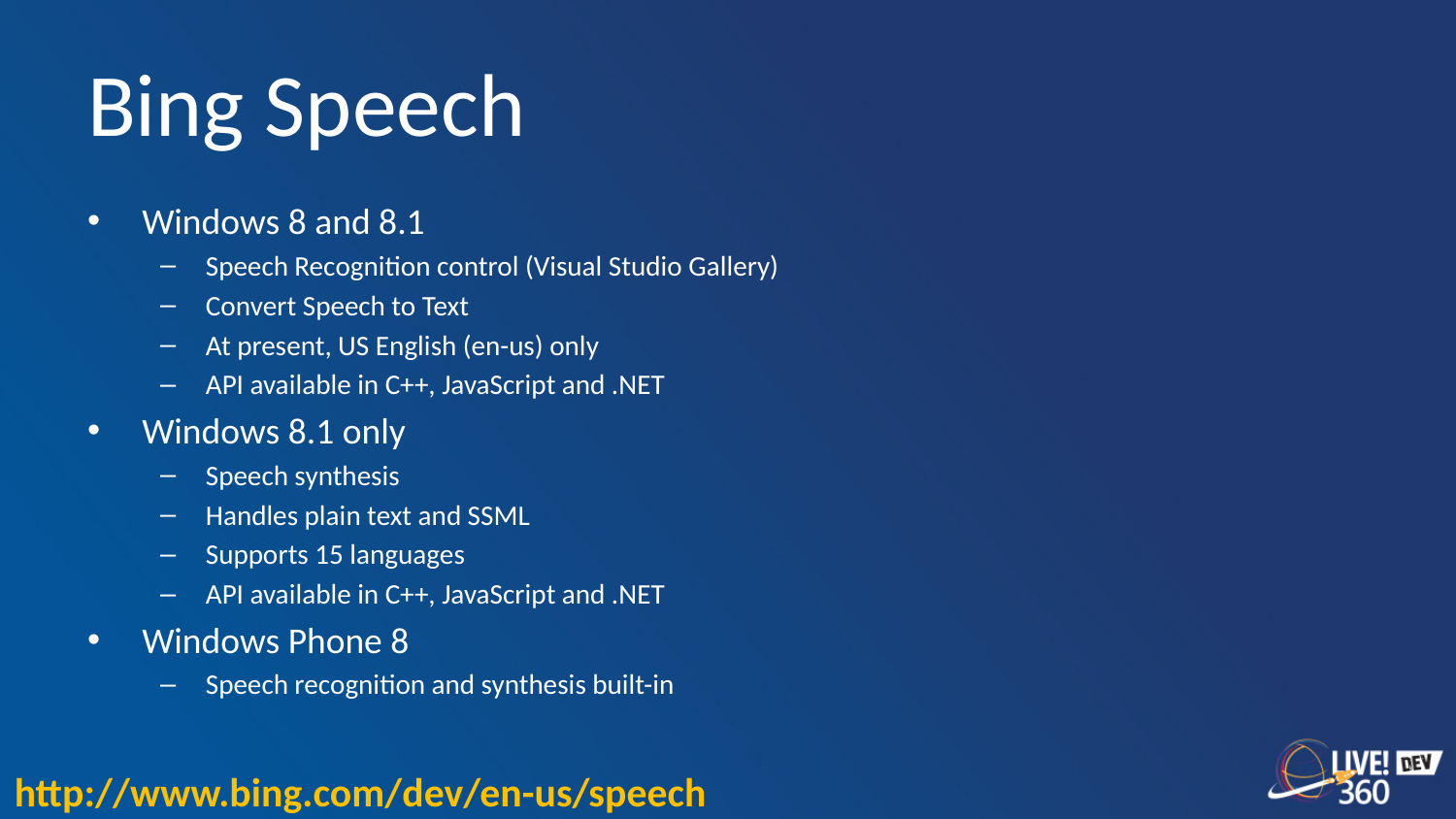

# Bing Speech
Windows 8 and 8.1
Speech Recognition control (Visual Studio Gallery)
Convert Speech to Text
At present, US English (en-us) only
API available in C++, JavaScript and .NET
Windows 8.1 only
Speech synthesis
Handles plain text and SSML
Supports 15 languages
API available in C++, JavaScript and .NET
Windows Phone 8
Speech recognition and synthesis built-in
http://www.bing.com/dev/en-us/speech